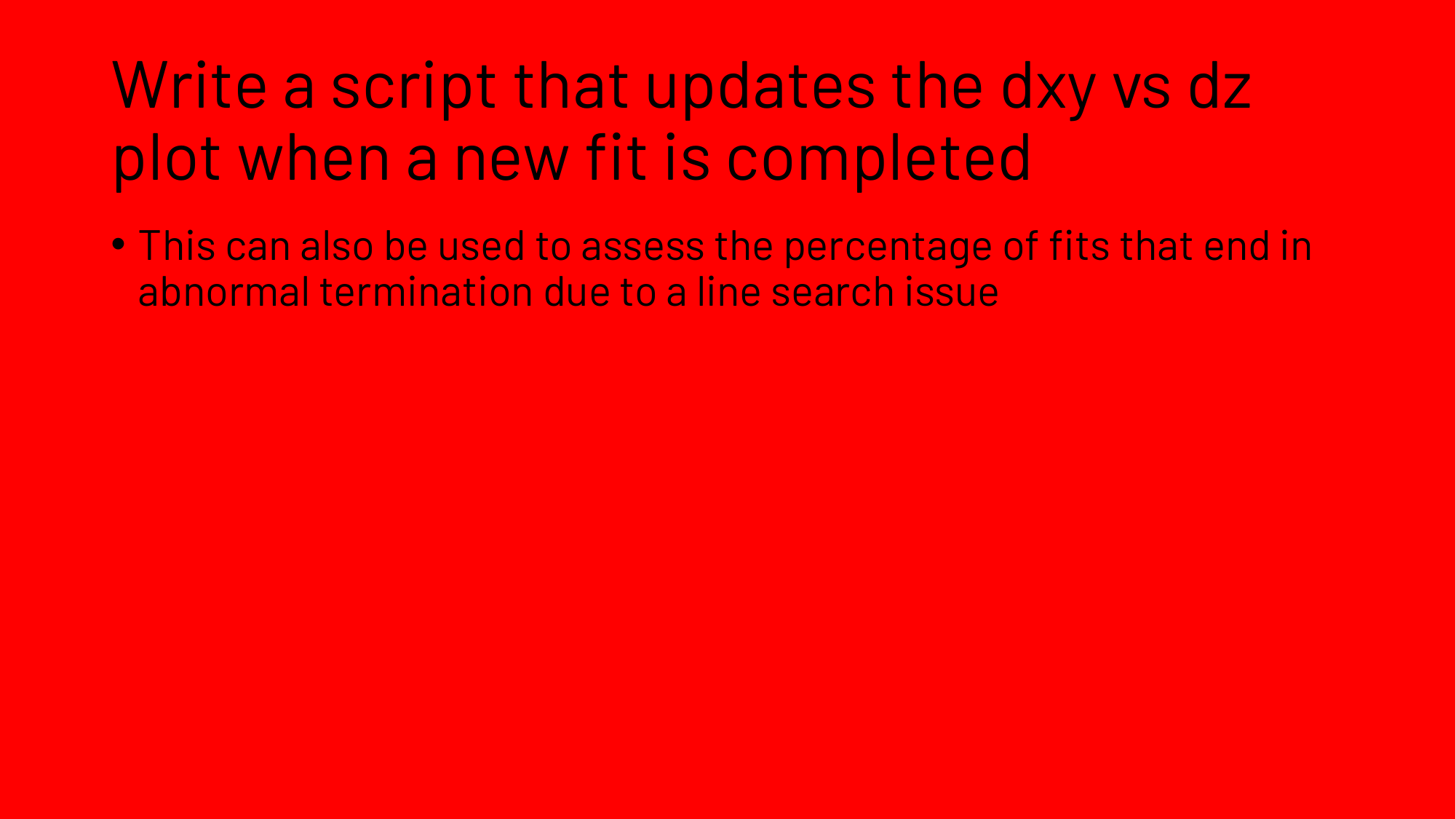

# Write a script that updates the dxy vs dz plot when a new fit is completed
This can also be used to assess the percentage of fits that end in abnormal termination due to a line search issue